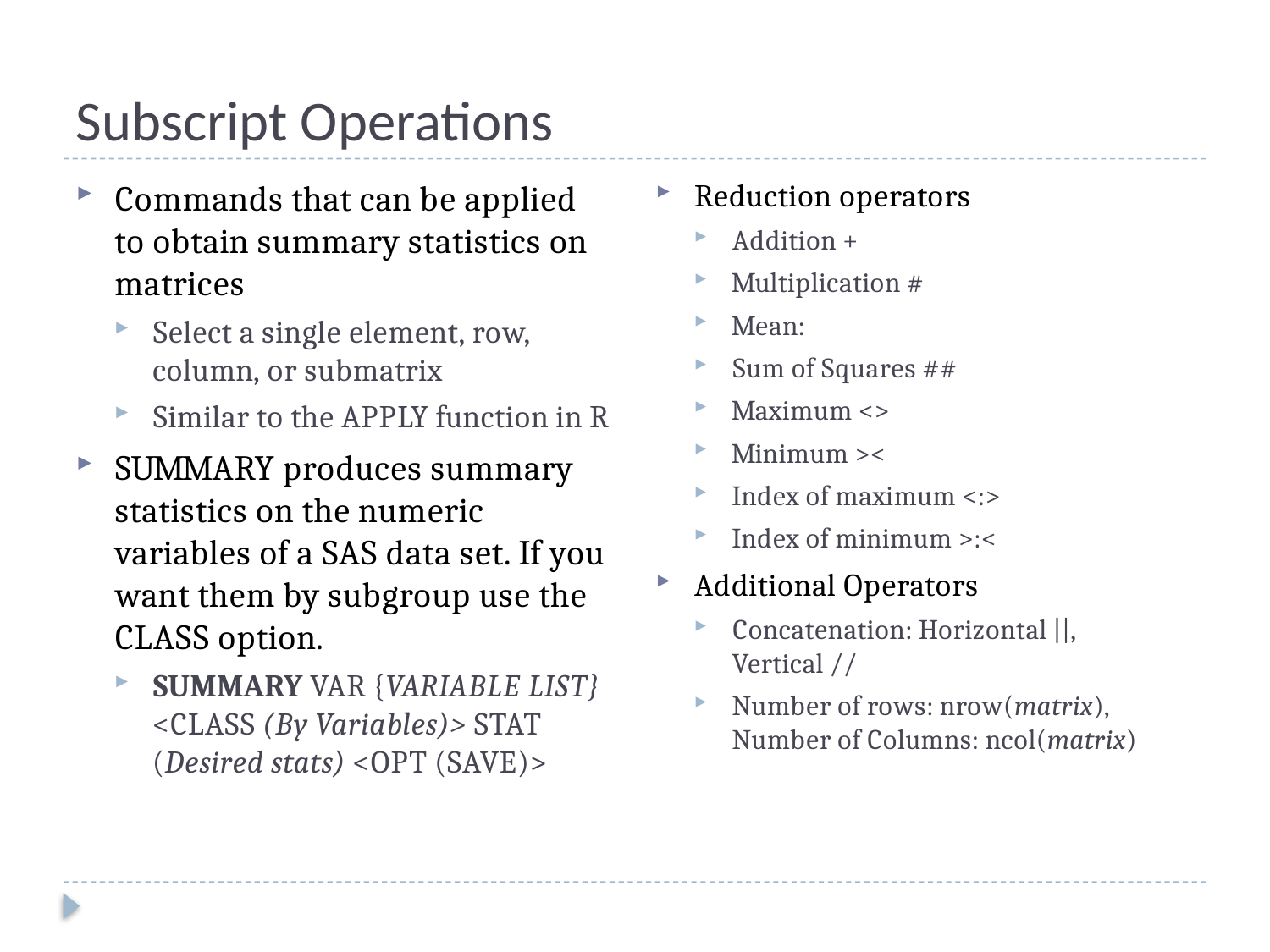

# Subscript Operations
Reduction operators
Addition +
Multiplication #
Mean:
Sum of Squares ##
Maximum <>
Minimum ><
Index of maximum <:>
Index of minimum >:<
Additional Operators
Concatenation: Horizontal ||, Vertical //
Number of rows: nrow(matrix), Number of Columns: ncol(matrix)
Commands that can be applied to obtain summary statistics on matrices
Select a single element, row, column, or submatrix
Similar to the APPLY function in R
SUMMARY produces summary statistics on the numeric variables of a SAS data set. If you want them by subgroup use the CLASS option.
SUMMARY VAR {VARIABLE LIST} <CLASS (By Variables)> STAT (Desired stats) <OPT (SAVE)>